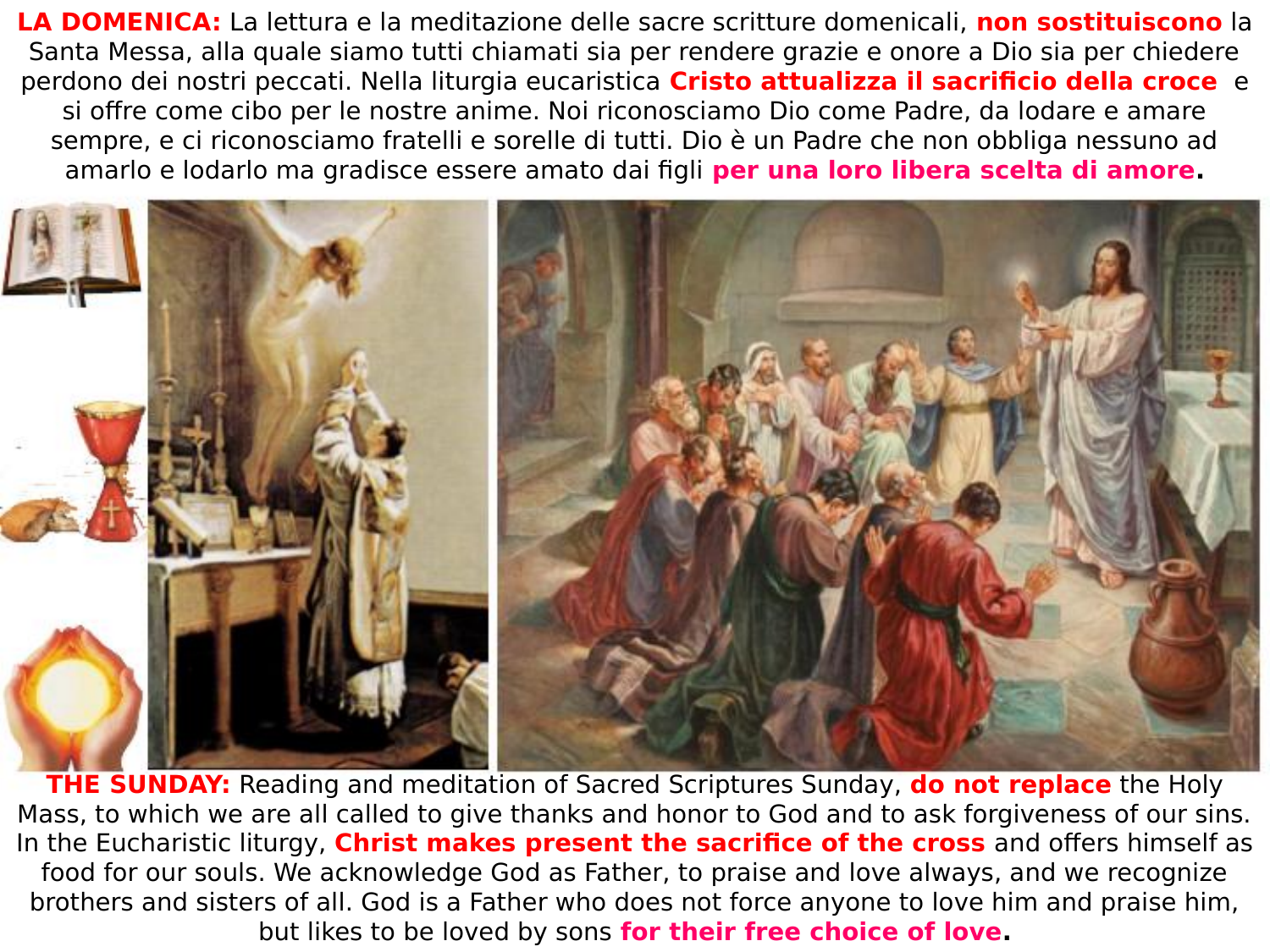

LA DOMENICA: La lettura e la meditazione delle sacre scritture domenicali, non sostituiscono la Santa Messa, alla quale siamo tutti chiamati sia per rendere grazie e onore a Dio sia per chiedere perdono dei nostri peccati. Nella liturgia eucaristica Cristo attualizza il sacrificio della croce  e si offre come cibo per le nostre anime. Noi riconosciamo Dio come Padre, da lodare e amare sempre, e ci riconosciamo fratelli e sorelle di tutti. Dio è un Padre che non obbliga nessuno ad amarlo e lodarlo ma gradisce essere amato dai figli per una loro libera scelta di amore.
THE SUNDAY: Reading and meditation of Sacred Scriptures Sunday, do not replace the Holy Mass, to which we are all called to give thanks and honor to God and to ask forgiveness of our sins. In the Eucharistic liturgy, Christ makes present the sacrifice of the cross and offers himself as food for our souls. We acknowledge God as Father, to praise and love always, and we recognize brothers and sisters of all. God is a Father who does not force anyone to love him and praise him, but likes to be loved by sons for their free choice of love.